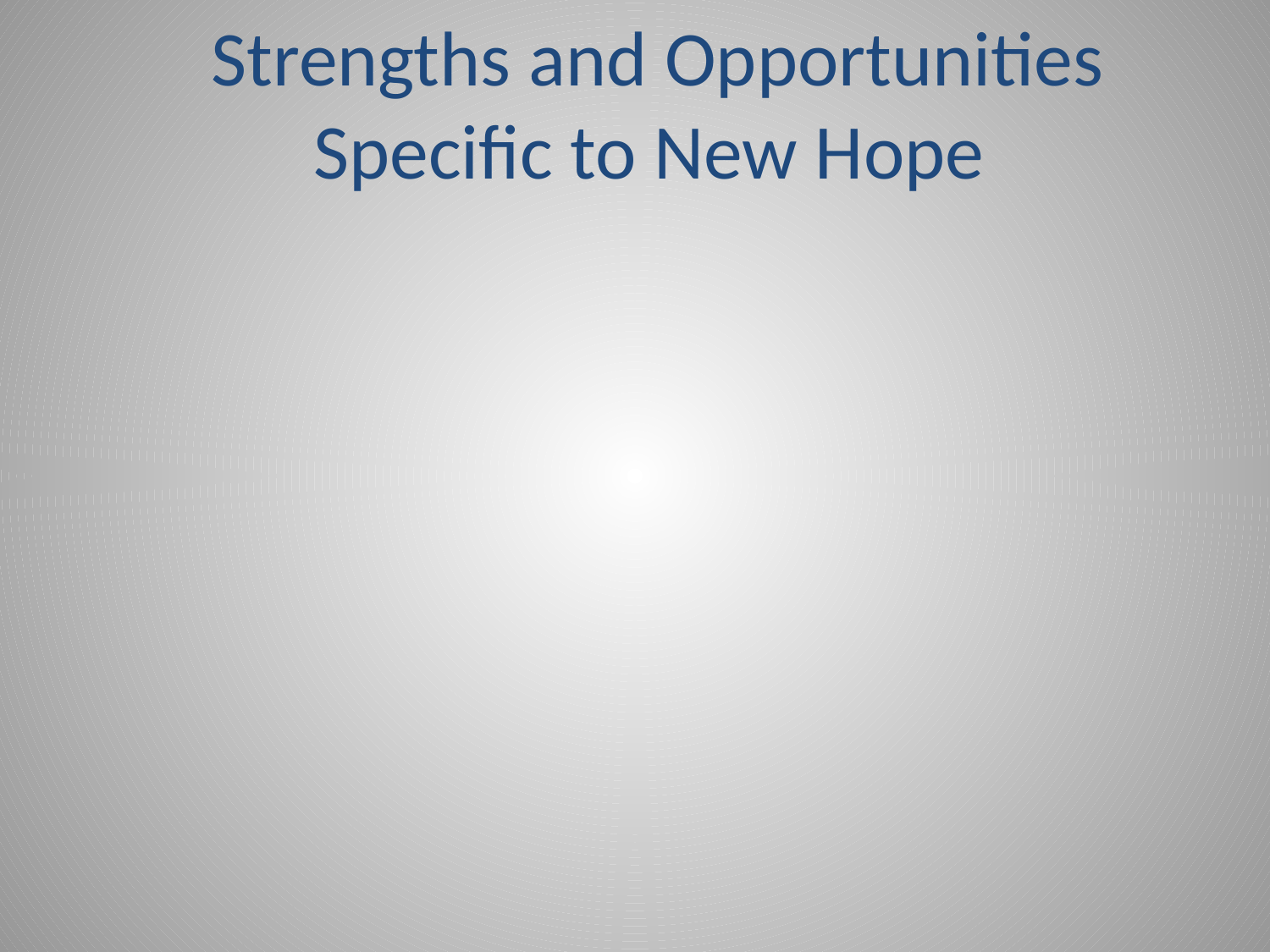

Strengths and Opportunities
Specific to New Hope